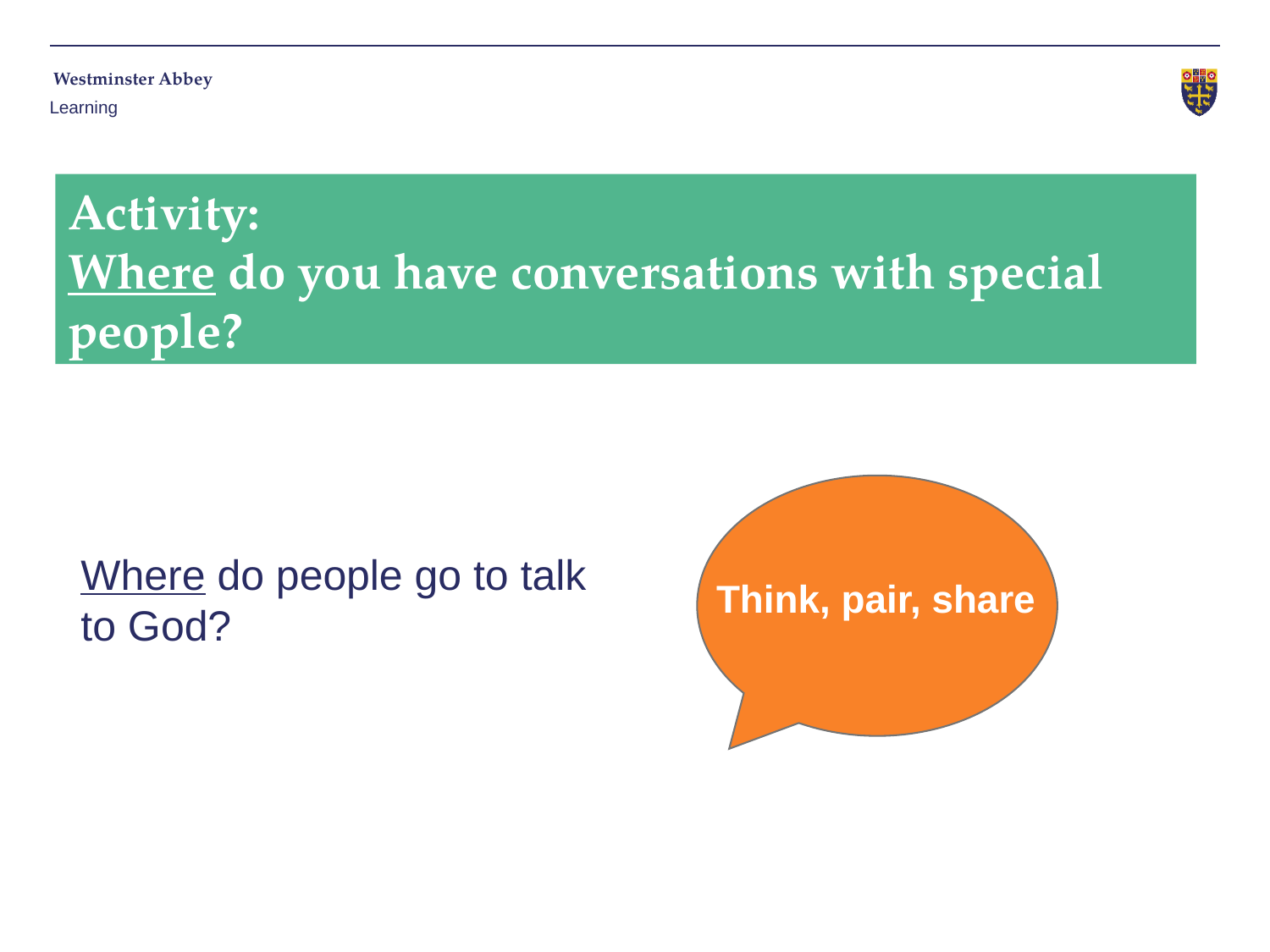

Learning
Activity:
Where do you have conversations with special people?

Where do people go to talk to God?
Think, pair, share